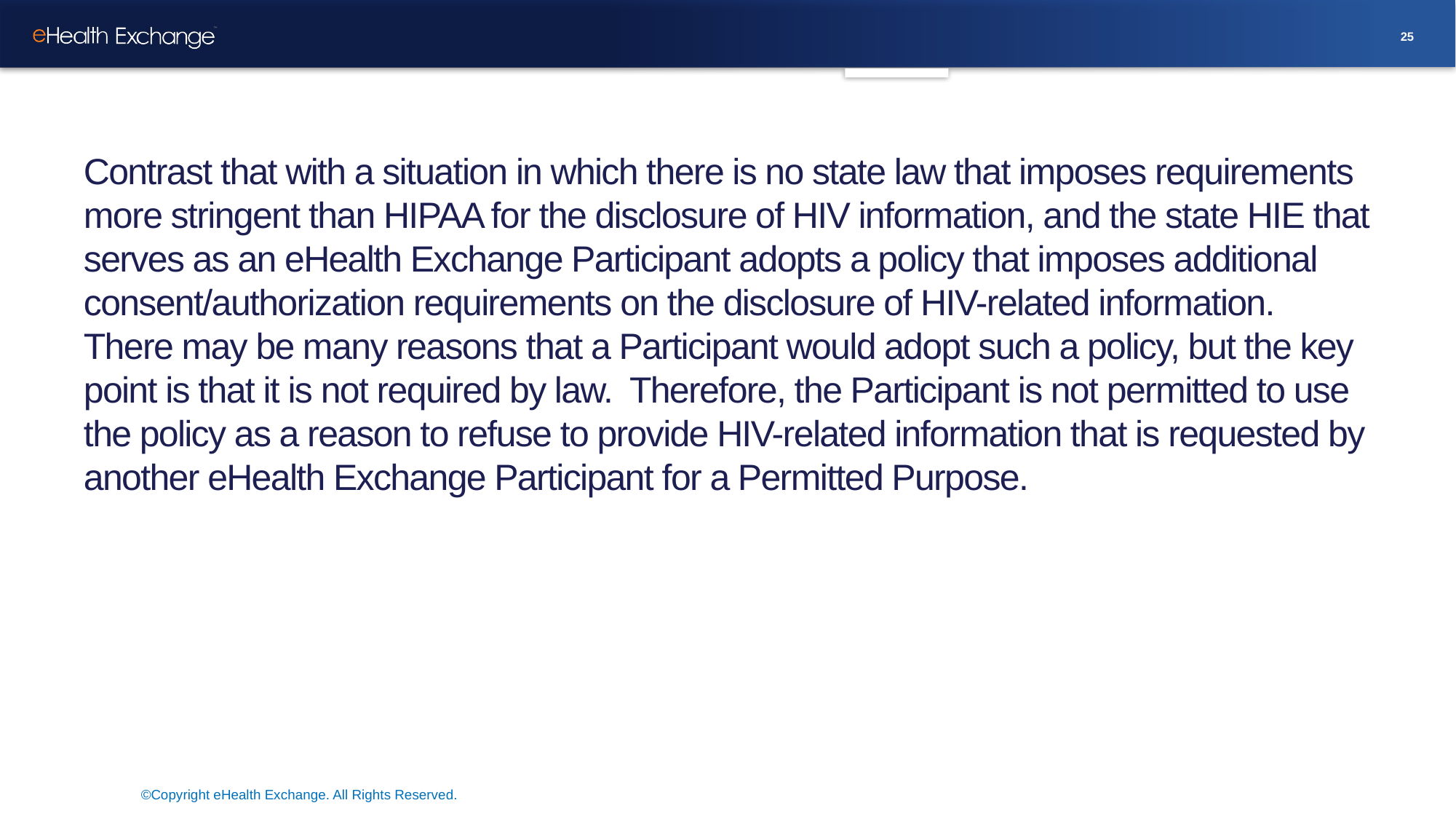

25
Contrast that with a situation in which there is no state law that imposes requirements more stringent than HIPAA for the disclosure of HIV information, and the state HIE that serves as an eHealth Exchange Participant adopts a policy that imposes additional consent/authorization requirements on the disclosure of HIV-related information.  There may be many reasons that a Participant would adopt such a policy, but the key point is that it is not required by law.  Therefore, the Participant is not permitted to use the policy as a reason to refuse to provide HIV-related information that is requested by another eHealth Exchange Participant for a Permitted Purpose.
©Copyright eHealth Exchange. All Rights Reserved.